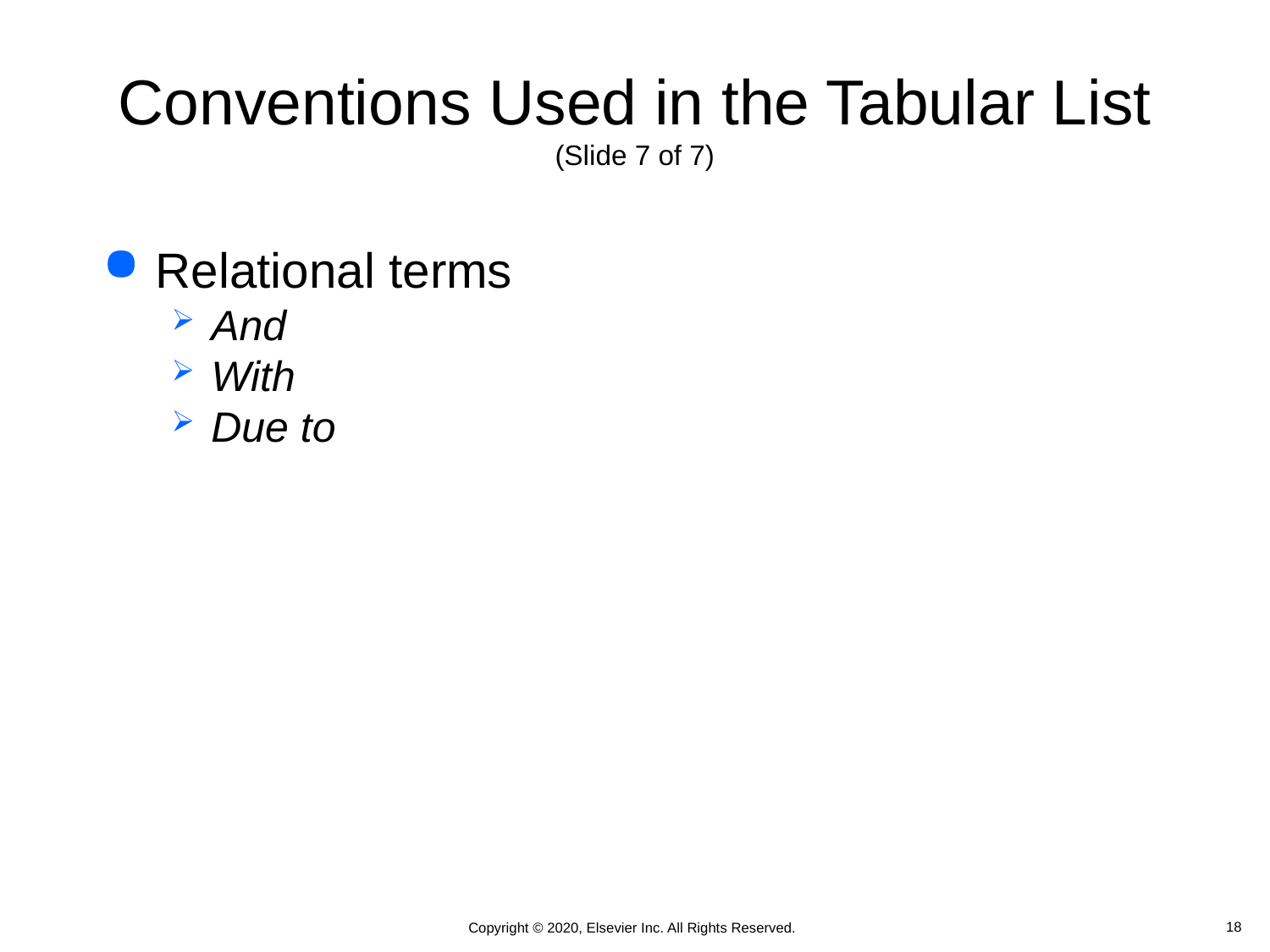

# Conventions Used in the Tabular List (Slide 7 of 7)
Relational terms
And
With
Due to
 18